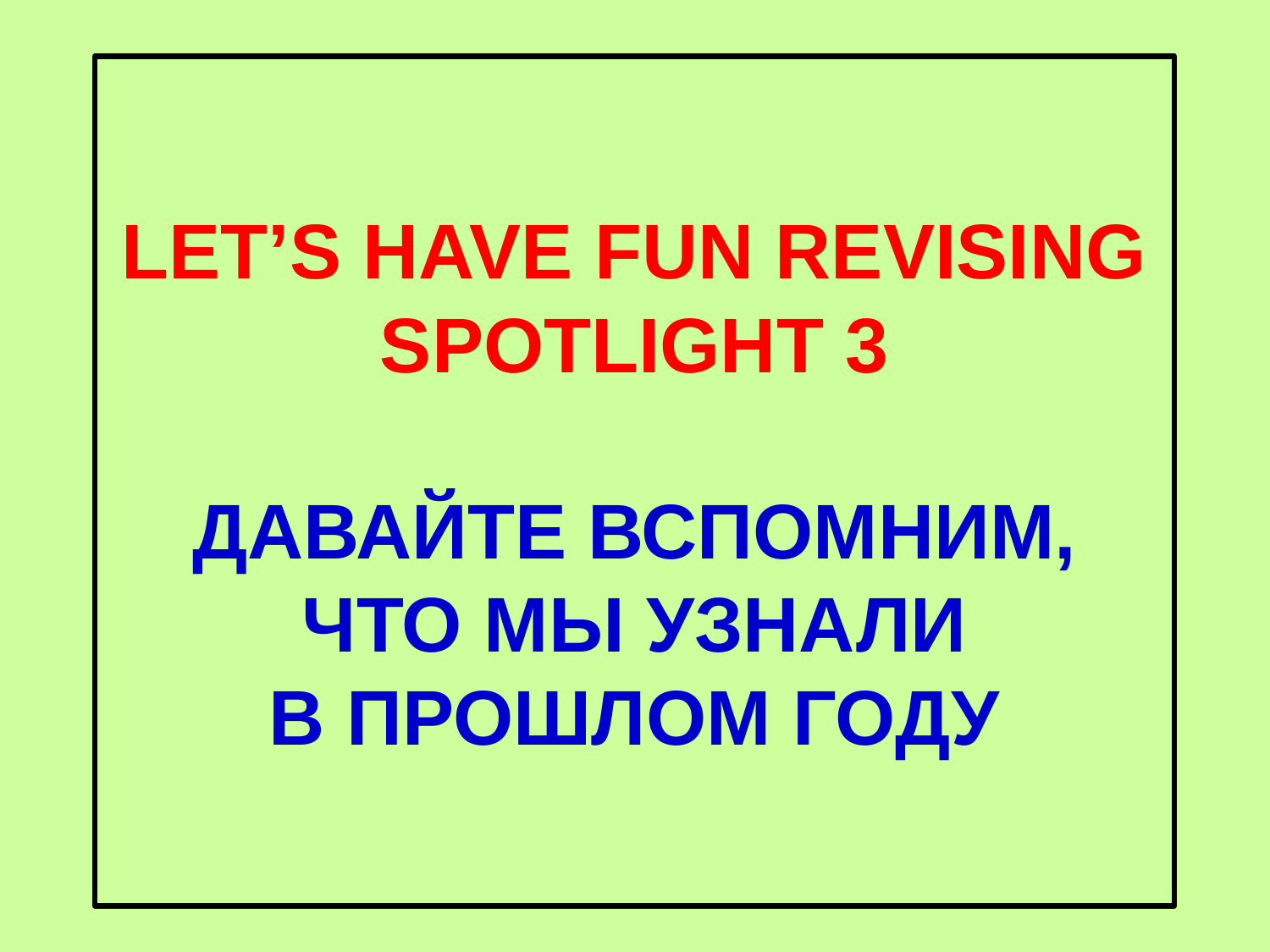

# LET’S HAVE FUN REVISING SPOTLIGHT 3 ДАВАЙТЕ ВСПОМНИМ, ЧТО МЫ УЗНАЛИ В ПРОШЛОМ ГОДУ